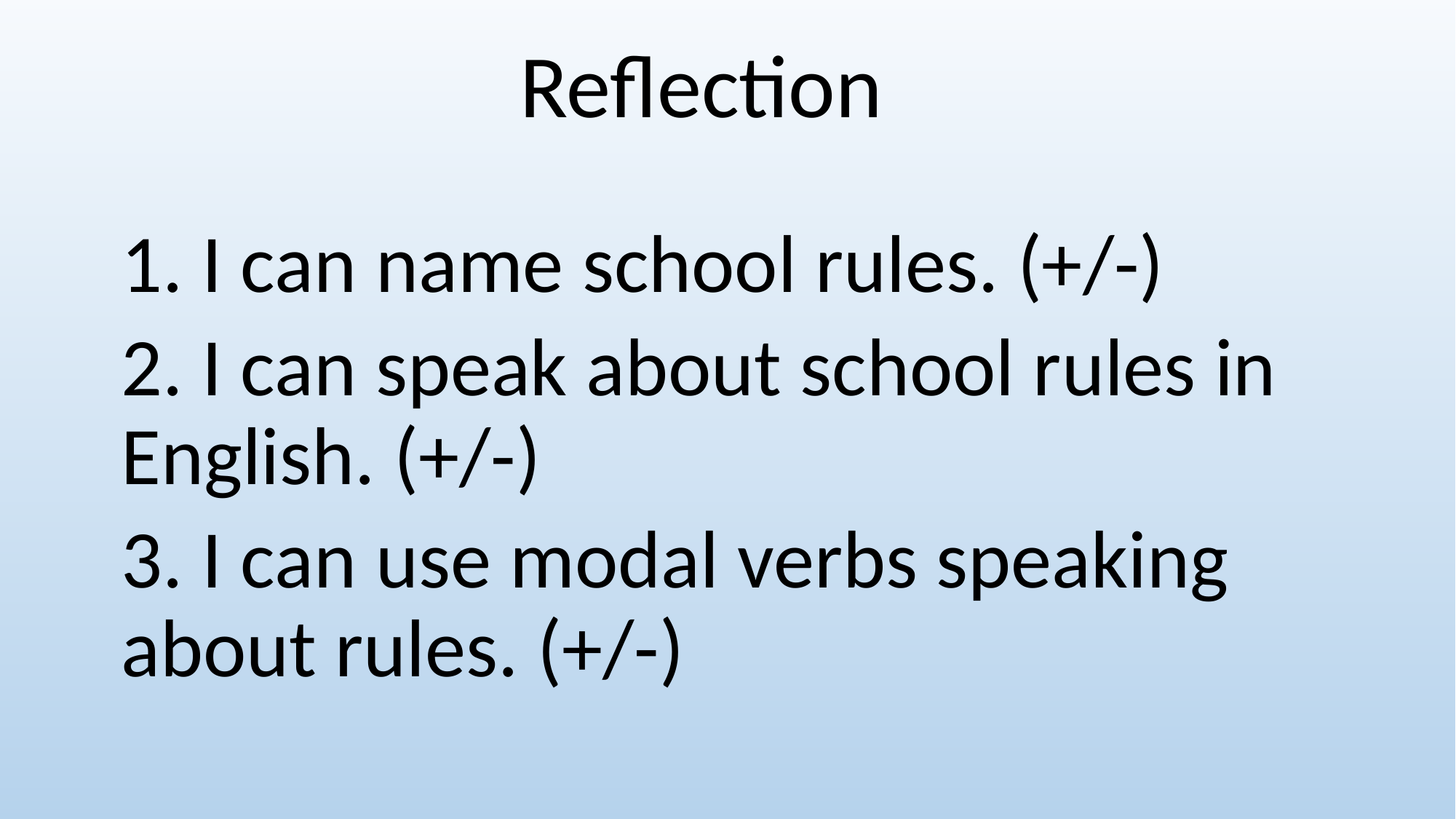

# Reflection
1. I can name school rules. (+/-)
2. I can speak about school rules in English. (+/-)
3. I can use modal verbs speaking about rules. (+/-)